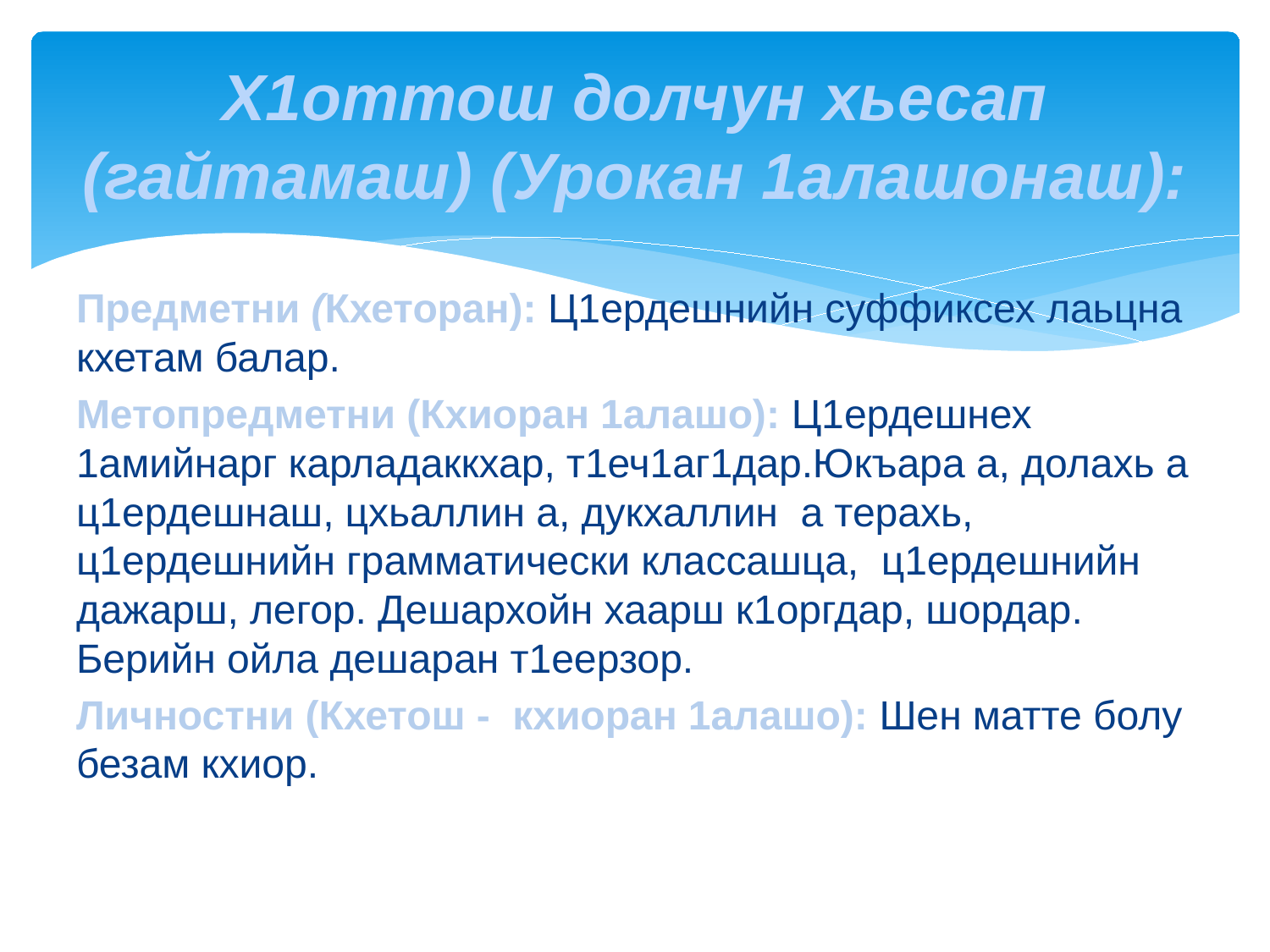

# Х1оттош долчун хьесап (гайтамаш) (Урокан 1алашонаш):
Предметни (Кхеторан): Ц1ердешнийн суффиксех лаьцна кхетам балар.
Метопредметни (Кхиоран 1алашо): Ц1ердешнех 1амийнарг карладаккхар, т1еч1аг1дар.Юкъара а, долахь а ц1ердешнаш, цхьаллин а, дукхаллин  а терахь, ц1ердешнийн грамматически классашца,  ц1ердешнийн дажарш, легор. Дешархойн хаарш к1оргдар, шордар. Берийн ойла дешаран т1еерзор.
Личностни (Кхетош -  кхиоран 1алашо): Шен матте болу безам кхиор.